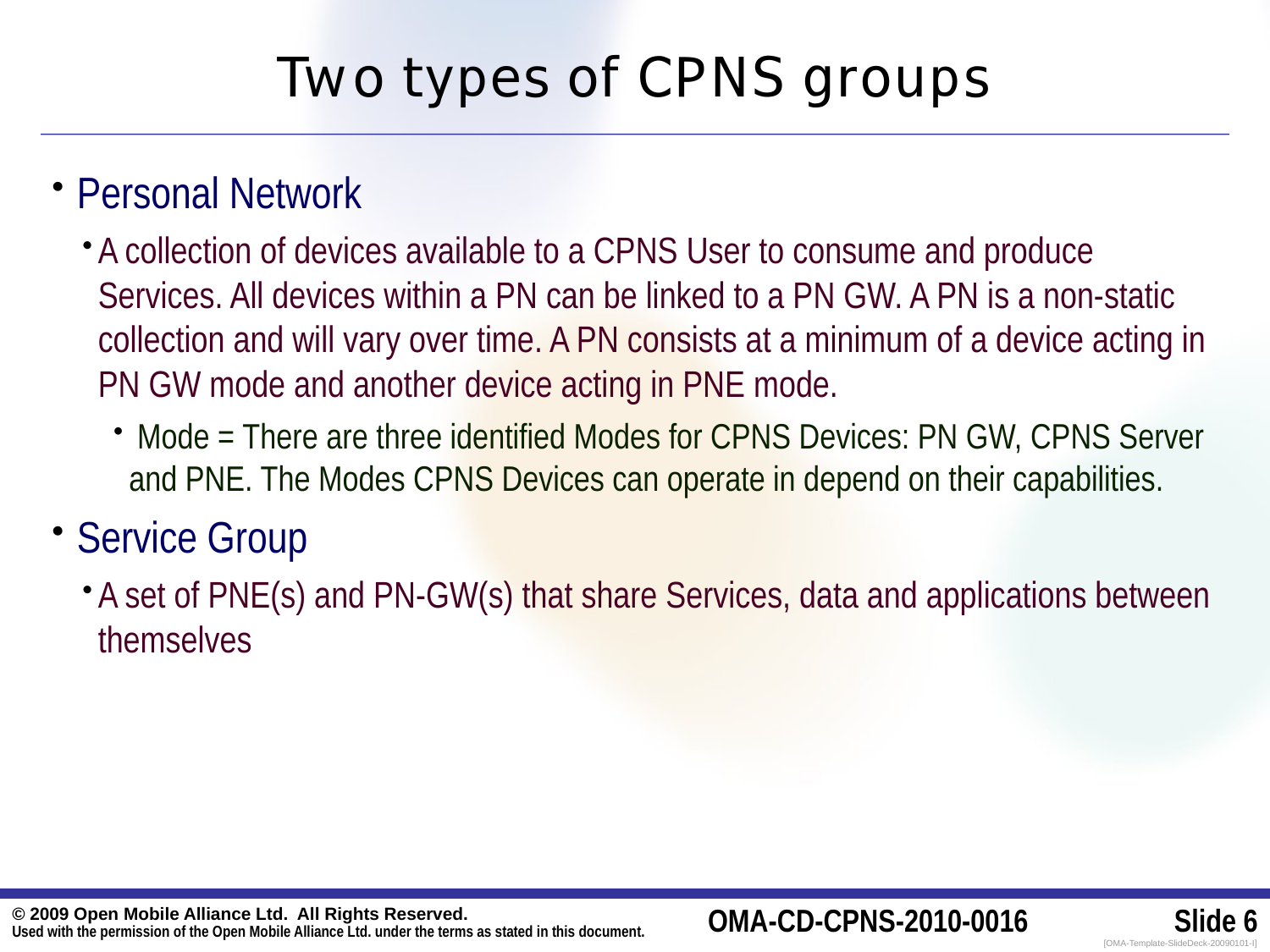

# Two types of CPNS groups
 Personal Network
A collection of devices available to a CPNS User to consume and produce Services. All devices within a PN can be linked to a PN GW. A PN is a non-static collection and will vary over time. A PN consists at a minimum of a device acting in PN GW mode and another device acting in PNE mode.
 Mode = There are three identified Modes for CPNS Devices: PN GW, CPNS Server and PNE. The Modes CPNS Devices can operate in depend on their capabilities.
 Service Group
A set of PNE(s) and PN-GW(s) that share Services, data and applications between themselves